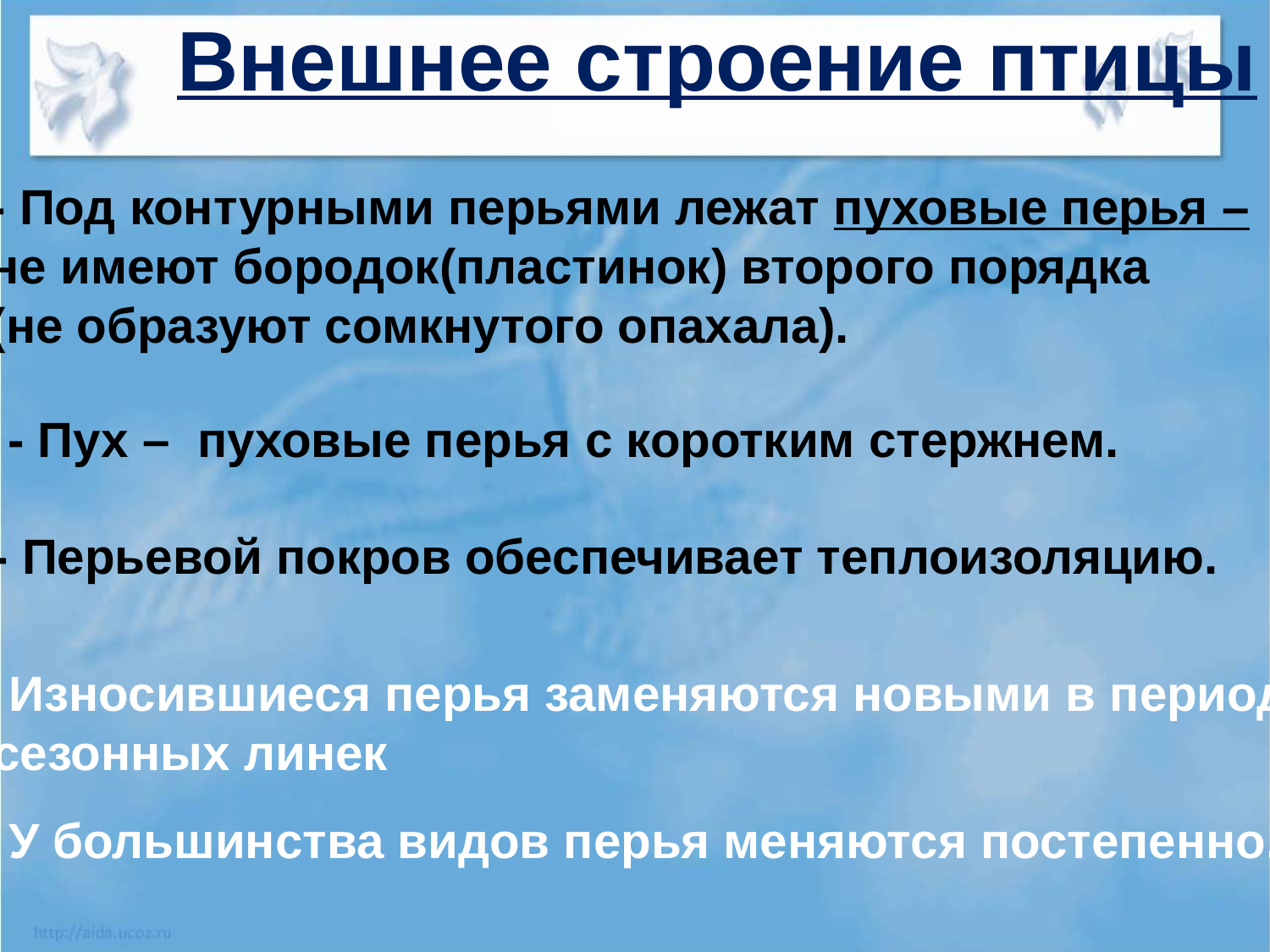

Внешнее строение птицы
- Под контурными перьями лежат пуховые перья –
не имеют бородок(пластинок) второго порядка
(не образуют сомкнутого опахала).
- Пух –  пуховые перья с коротким стержнем.
- Перьевой покров обеспечивает теплоизоляцию.

- Износившиеся перья заменяются новыми в период
 сезонных линек
- У большинства видов перья меняются постепенно.